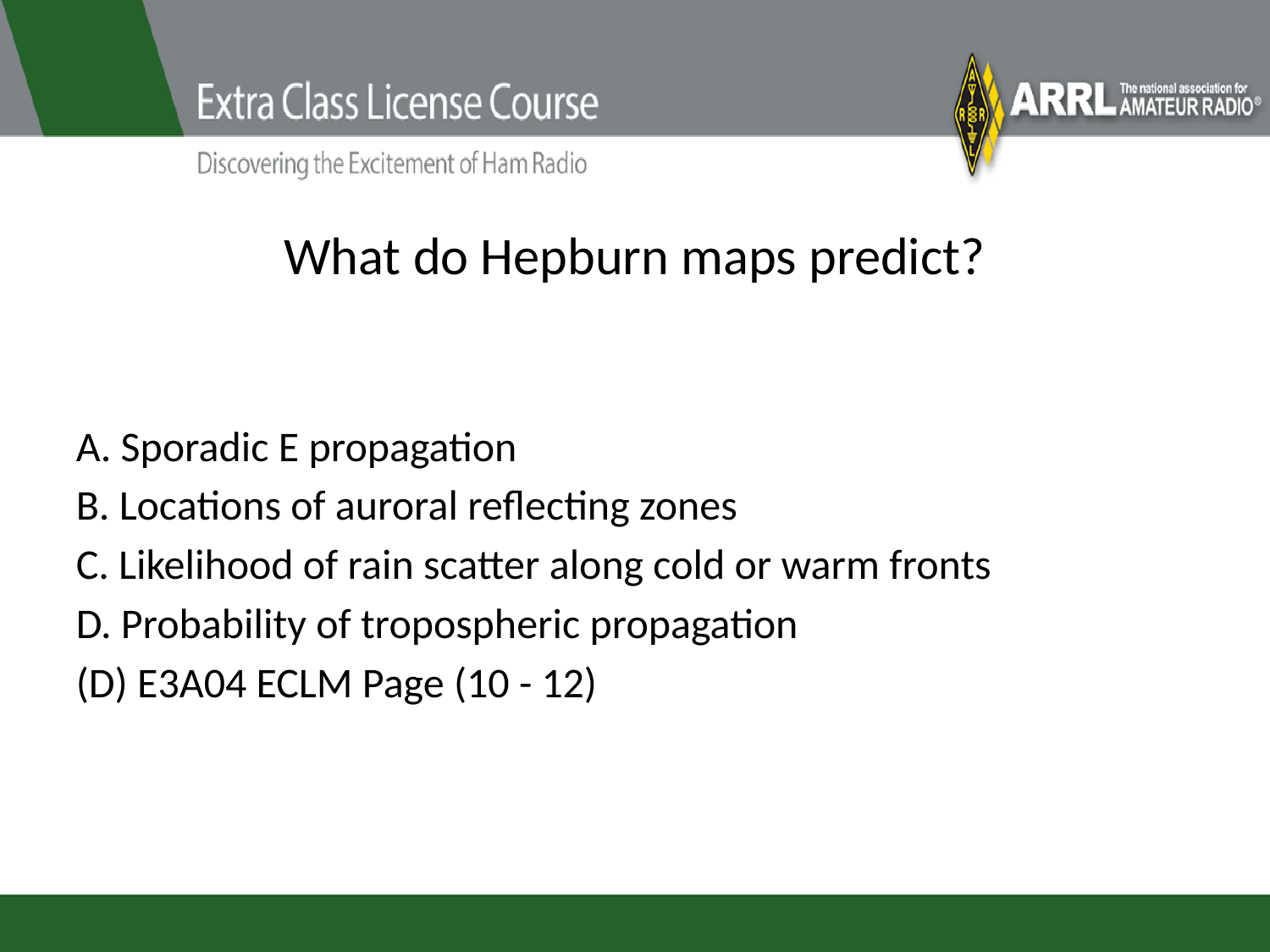

# What do Hepburn maps predict?
A. Sporadic E propagation
B. Locations of auroral reflecting zones
C. Likelihood of rain scatter along cold or warm fronts
D. Probability of tropospheric propagation
(D) E3A04 ECLM Page (10 - 12)